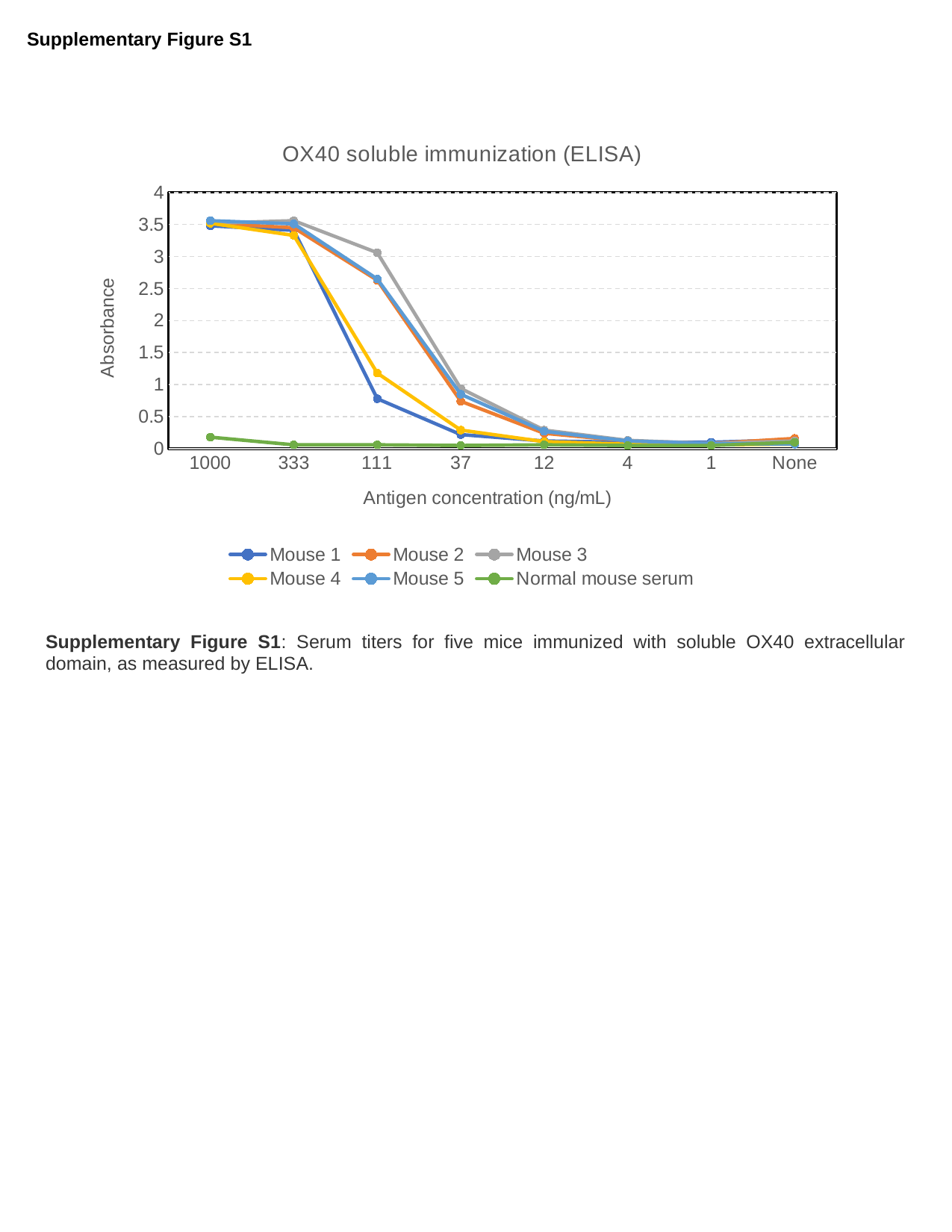

Supplementary Figure S1

### Chart: OX40 soluble immunization (ELISA)

| Category | Mouse 1 | Mouse 2 | Mouse 3 | Mouse 4 | Mouse 5 | Normal mouse serum |
|---|---|---|---|---|---|---|
| 1000 | 3.48 | 3.52 | 3.52 | 3.52 | 3.56 | 0.18 |
| 333 | 3.41 | 3.45 | 3.56 | 3.33 | 3.51 | 0.06 |
| 111 | 0.78 | 2.63 | 3.06 | 1.18 | 2.65 | 0.06 |
| 37 | 0.22 | 0.74 | 0.94 | 0.29 | 0.85 | 0.05 |
| 12 | 0.12 | 0.24 | 0.29 | 0.11 | 0.27 | 0.06 |
| 4 | 0.1 | 0.12 | 0.13 | 0.07 | 0.12 | 0.05 |
| 1 | 0.1 | 0.08 | 0.08 | 0.06 | 0.08 | 0.05 |
| None | 0.14 | 0.16 | 0.12 | 0.07 | 0.07 | 0.1 |
Supplementary Figure S1: Serum titers for five mice immunized with soluble OX40 extracellular domain, as measured by ELISA.